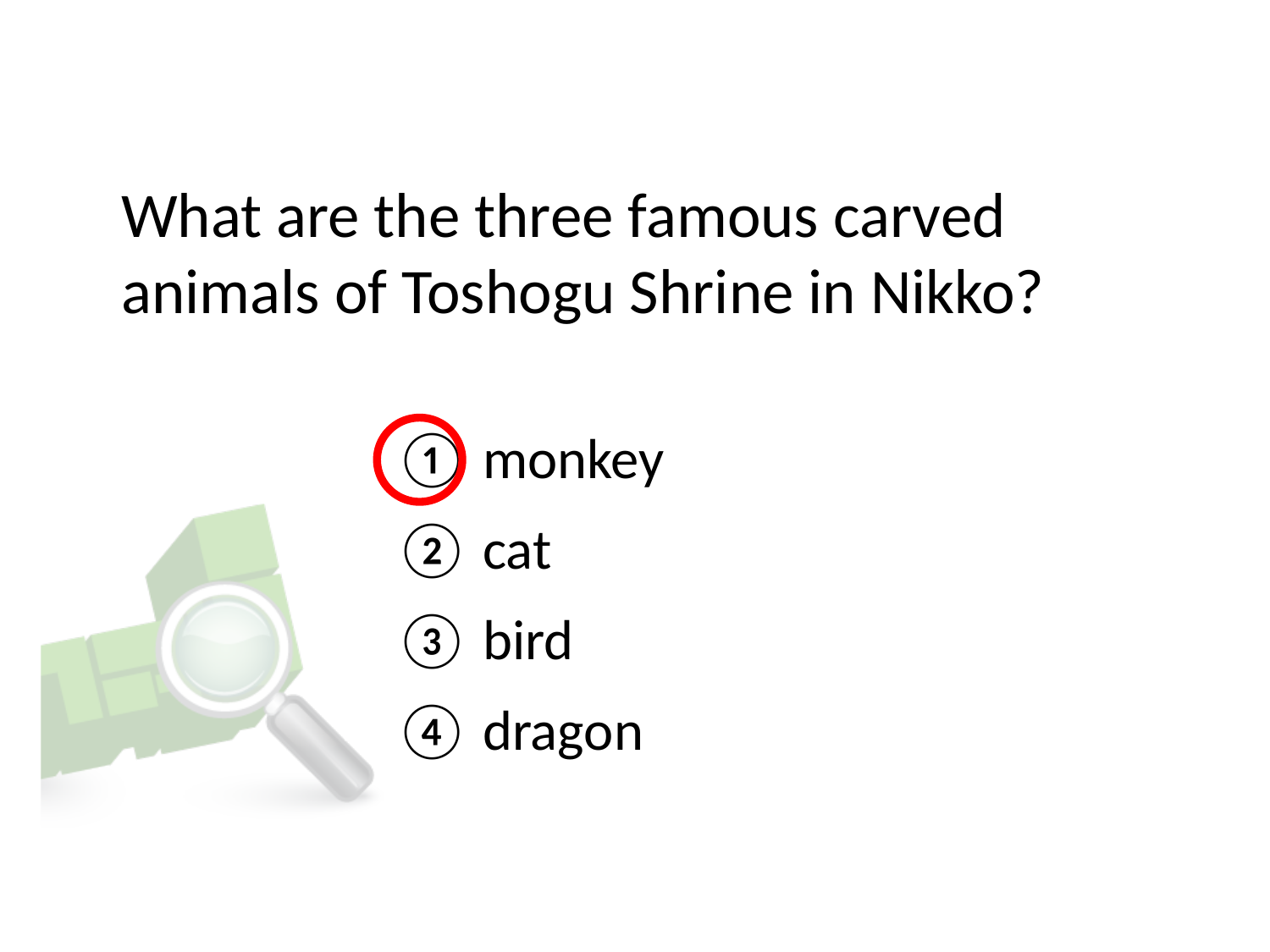

# What are the three famous carved animals of Toshogu Shrine in Nikko?
① monkey
② cat
③ bird
④ dragon